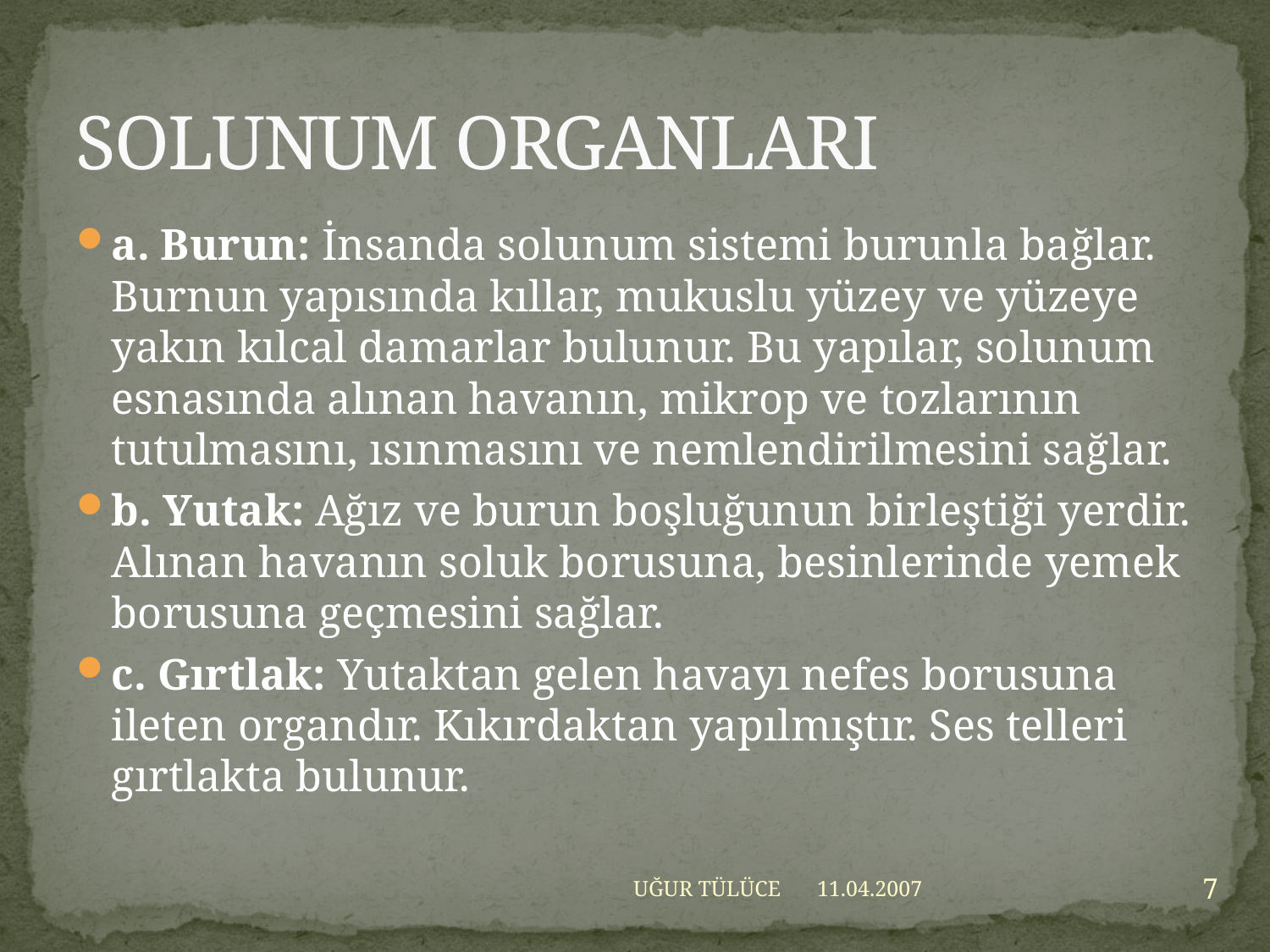

# SOLUNUM ORGANLARI
a. Burun: İnsanda solunum sistemi burunla bağlar. Burnun yapısında kıllar, mukuslu yüzey ve yüzeye yakın kılcal damarlar bulunur. Bu yapılar, solunum esnasında alınan havanın, mikrop ve tozlarının tutulmasını, ısınmasını ve nemlendirilmesini sağlar.
b. Yutak: Ağız ve burun boşluğunun birleştiği yerdir. Alınan havanın soluk borusuna, besinlerinde yemek borusuna geçmesini sağlar.
c. Gırtlak: Yutaktan gelen havayı nefes borusuna  ileten organdır. Kıkırdaktan yapılmıştır. Ses telleri gırtlakta bulunur.

7
UĞUR TÜLÜCE
11.04.2007